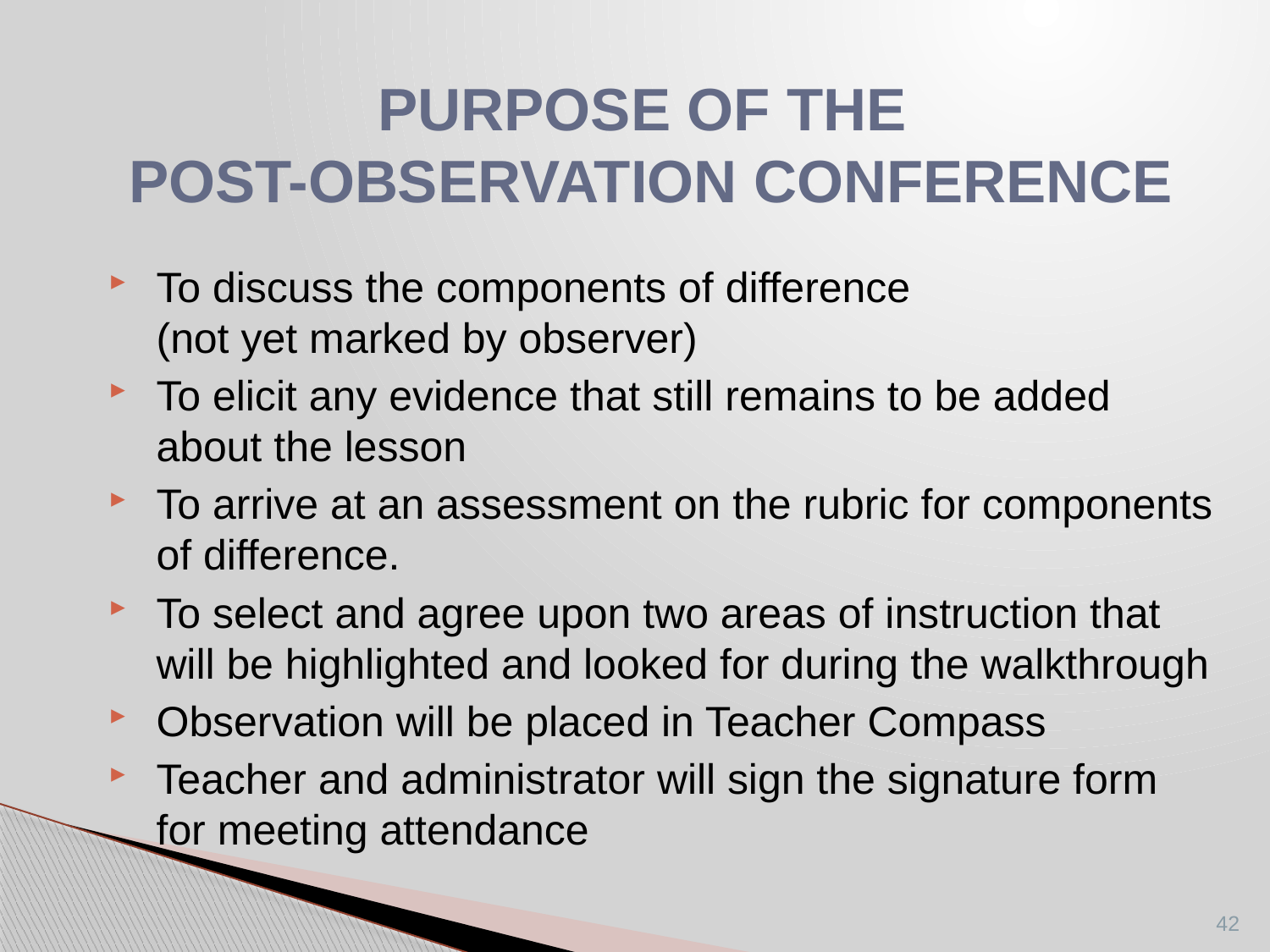

PURPOSE OF THE
POST-OBSERVATION CONFERENCE
To discuss the components of difference
(not yet marked by observer)
To elicit any evidence that still remains to be added about the lesson
To arrive at an assessment on the rubric for components of difference.
To select and agree upon two areas of instruction that will be highlighted and looked for during the walkthrough
Observation will be placed in Teacher Compass
Teacher and administrator will sign the signature form for meeting attendance
42